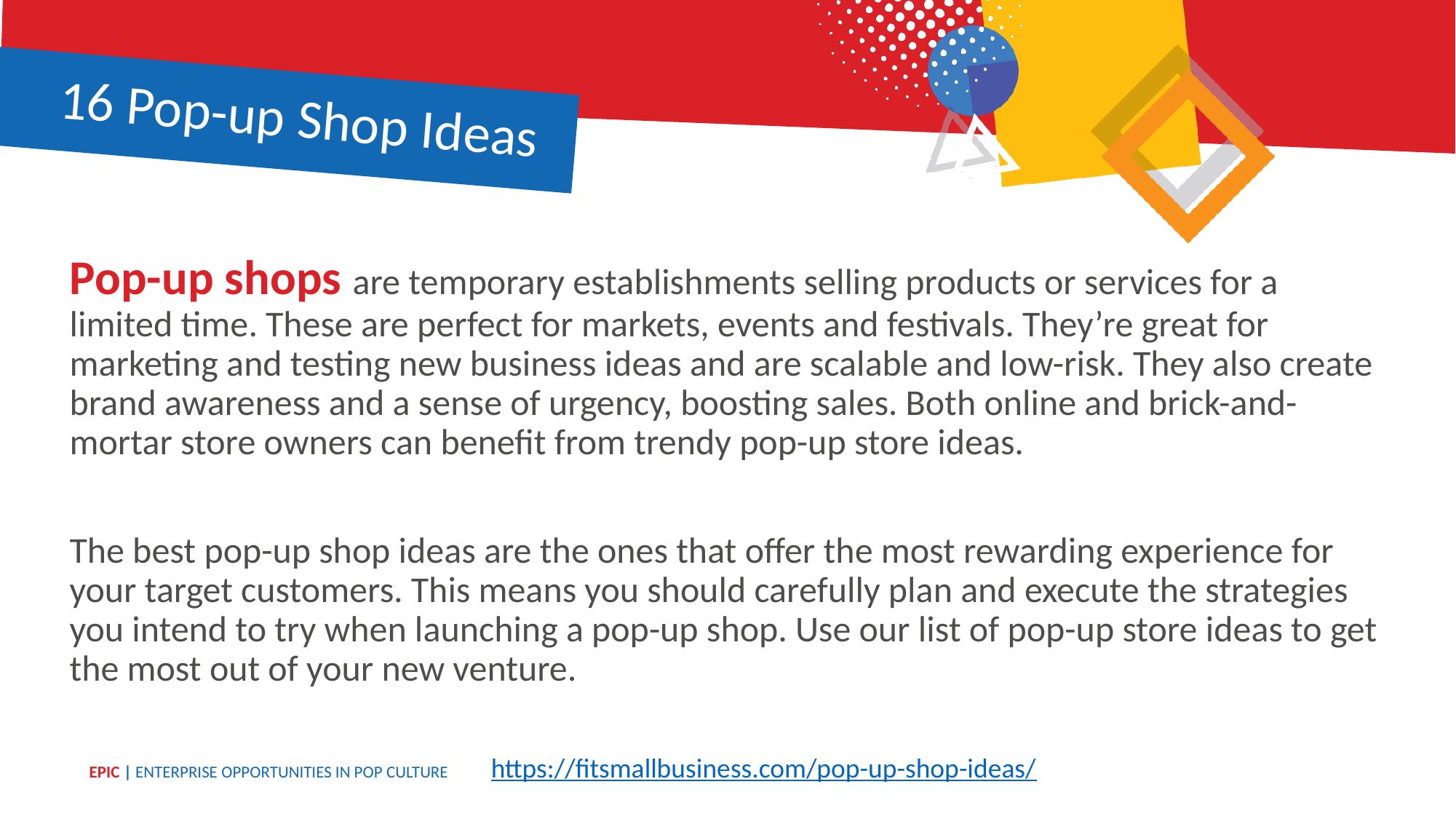

16 Pop-up Shop Ideas

Pop-up shops are temporary establishments selling products or services for a limited time. These are perfect for markets, events and festivals. They’re great for marketing and testing new business ideas and are scalable and low-risk. They also create brand awareness and a sense of urgency, boosting sales. Both online and brick-and-mortar store owners can benefit from trendy pop-up store ideas.

The best pop-up shop ideas are the ones that offer the most rewarding experience for your target customers. This means you should carefully plan and execute the strategies you intend to try when launching a pop-up shop. Use our list of pop-up store ideas to get the most out of your new venture.

https://fitsmallbusiness.com/pop-up-shop-ideas/